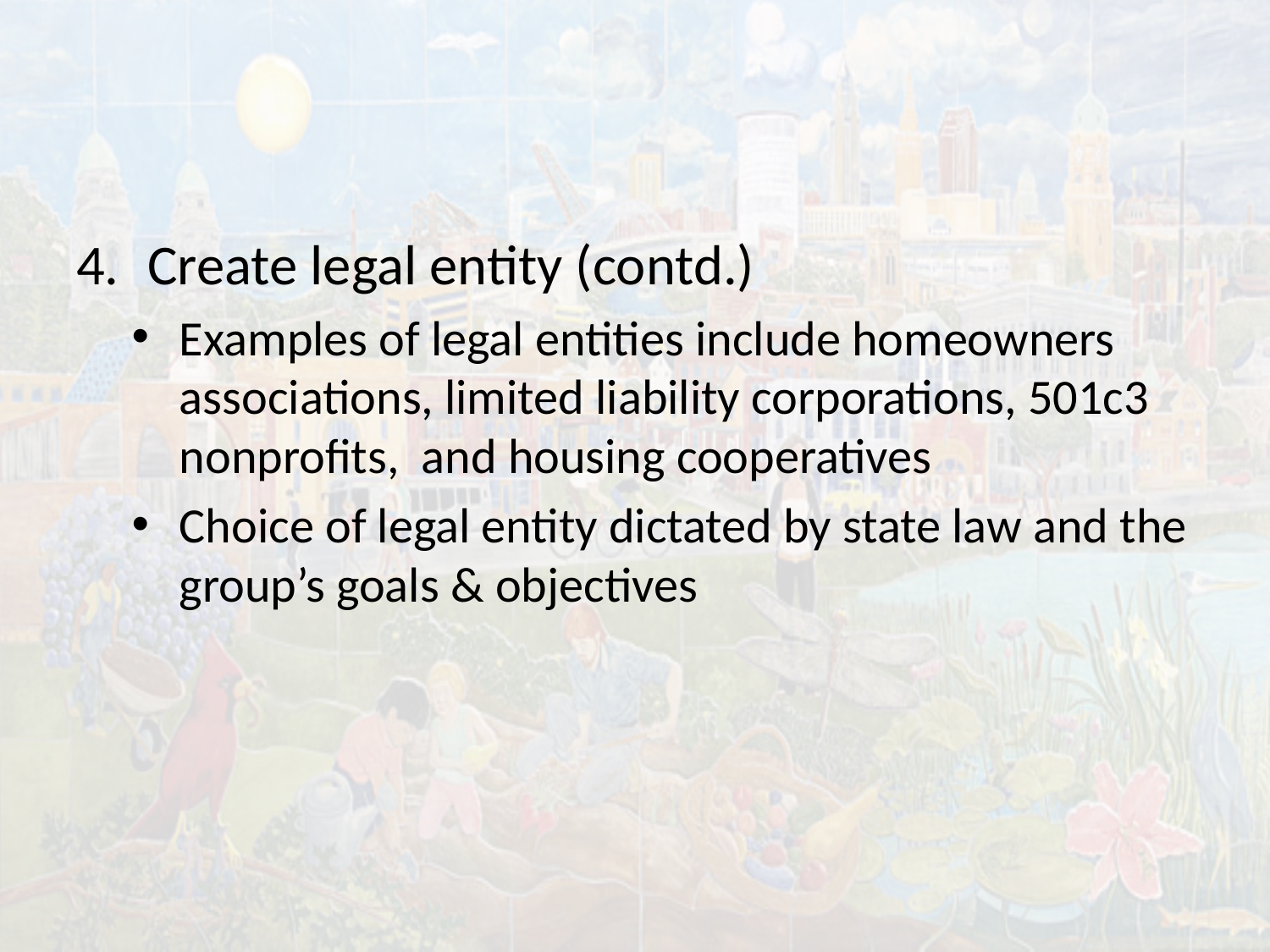

#
Create legal entity (contd.)
Examples of legal entities include homeowners associations, limited liability corporations, 501c3 nonprofits,  and housing cooperatives
Choice of legal entity dictated by state law and the group’s goals & objectives